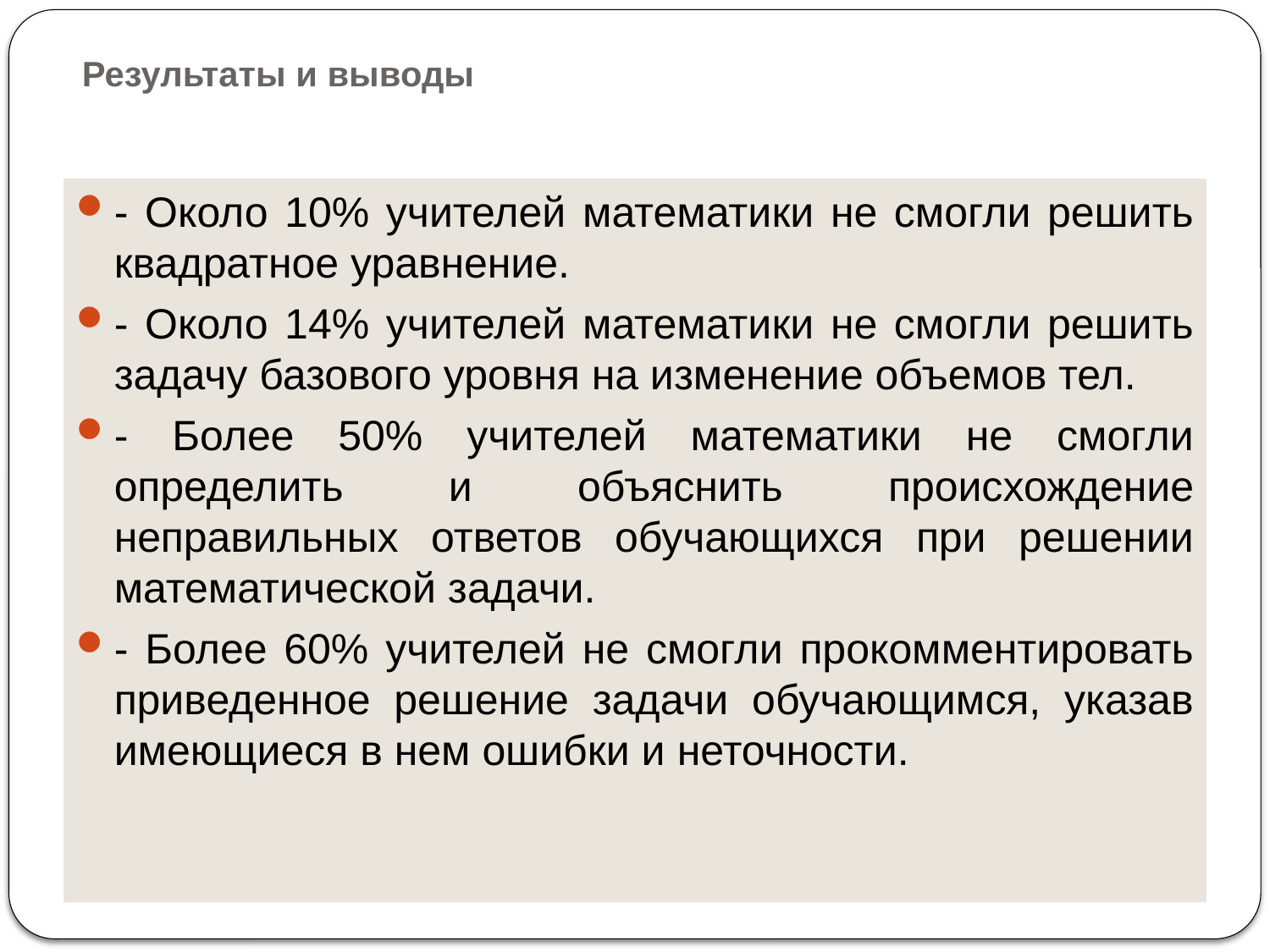

# Результаты и выводы
- Около 10% учителей математики не смогли решить квадратное уравнение.
- Около 14% учителей математики не смогли решить задачу базового уровня на изменение объемов тел.
- Более 50% учителей математики не смогли определить и объяснить происхождение неправильных ответов обучающихся при решении математической задачи.
- Более 60% учителей не смогли прокомментировать приведенное решение задачи обучающимся, указав имеющиеся в нем ошибки и неточности.